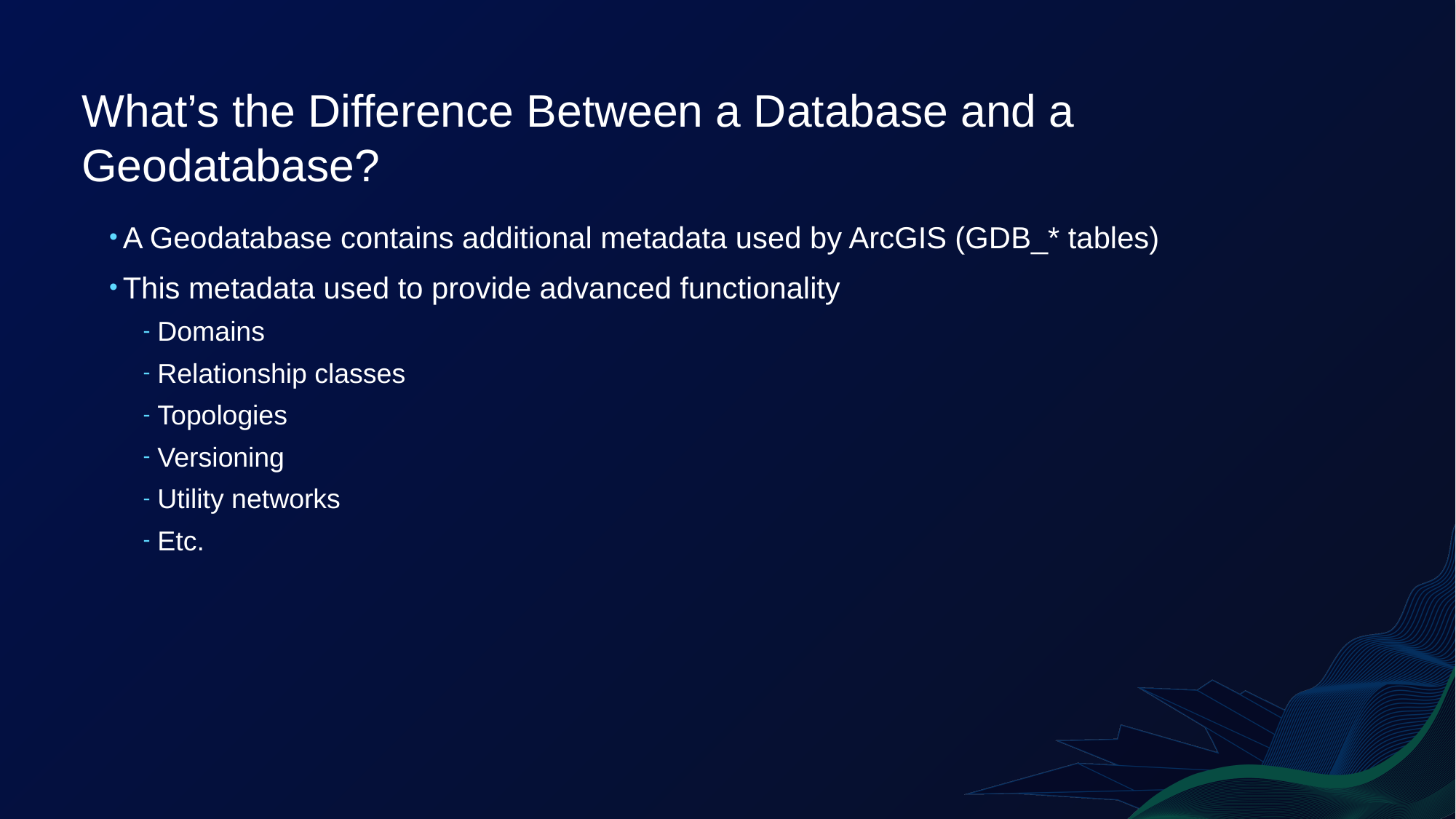

# What’s the Difference Between a Database and a Geodatabase?
A Geodatabase contains additional metadata used by ArcGIS (GDB_* tables)
This metadata used to provide advanced functionality
Domains
Relationship classes
Topologies
Versioning
Utility networks
Etc.